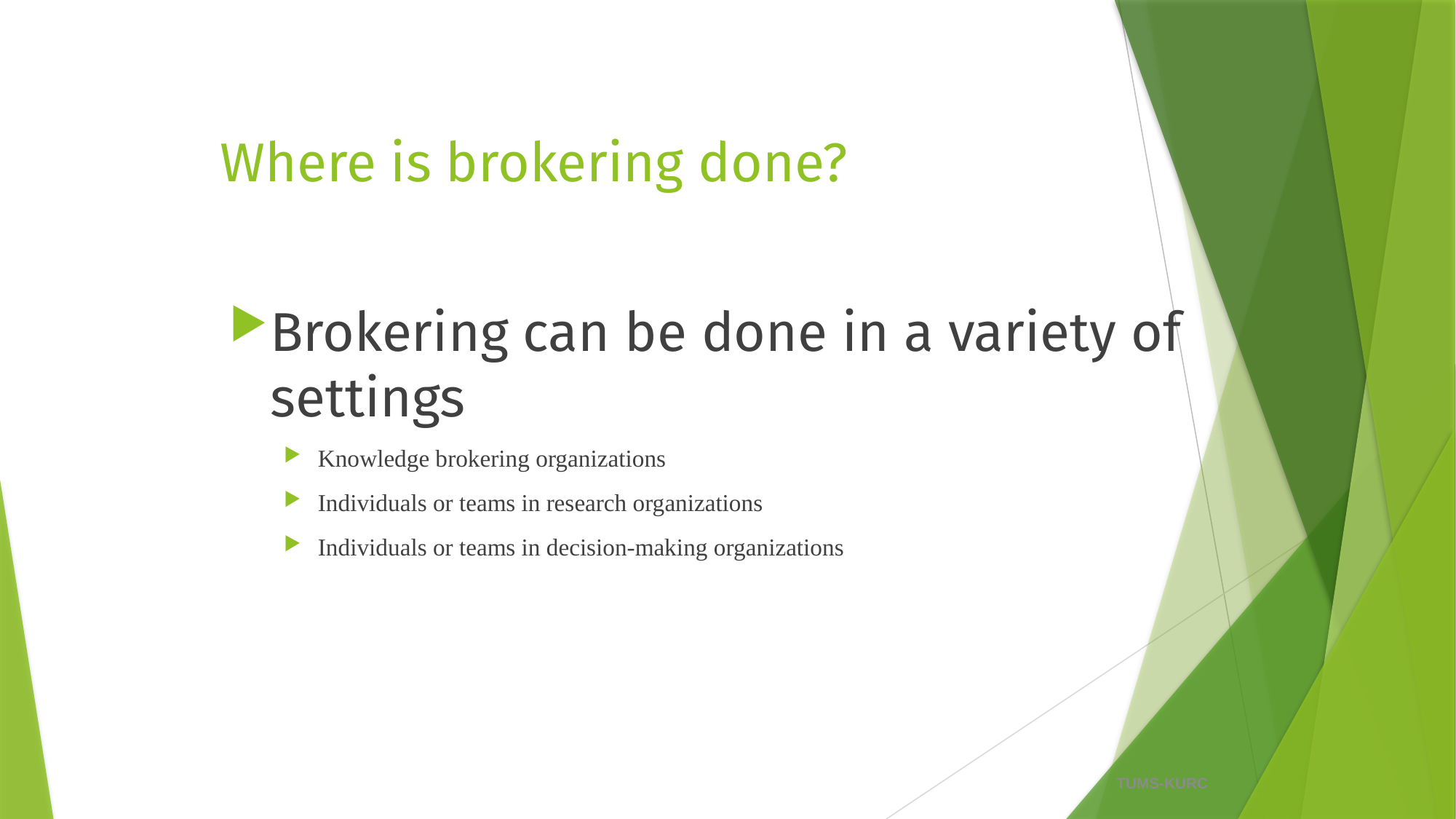

# Where is brokering done?
Brokering can be done in a variety of settings
Knowledge brokering organizations
Individuals or teams in research organizations
Individuals or teams in decision-making organizations
TUMS-KURC